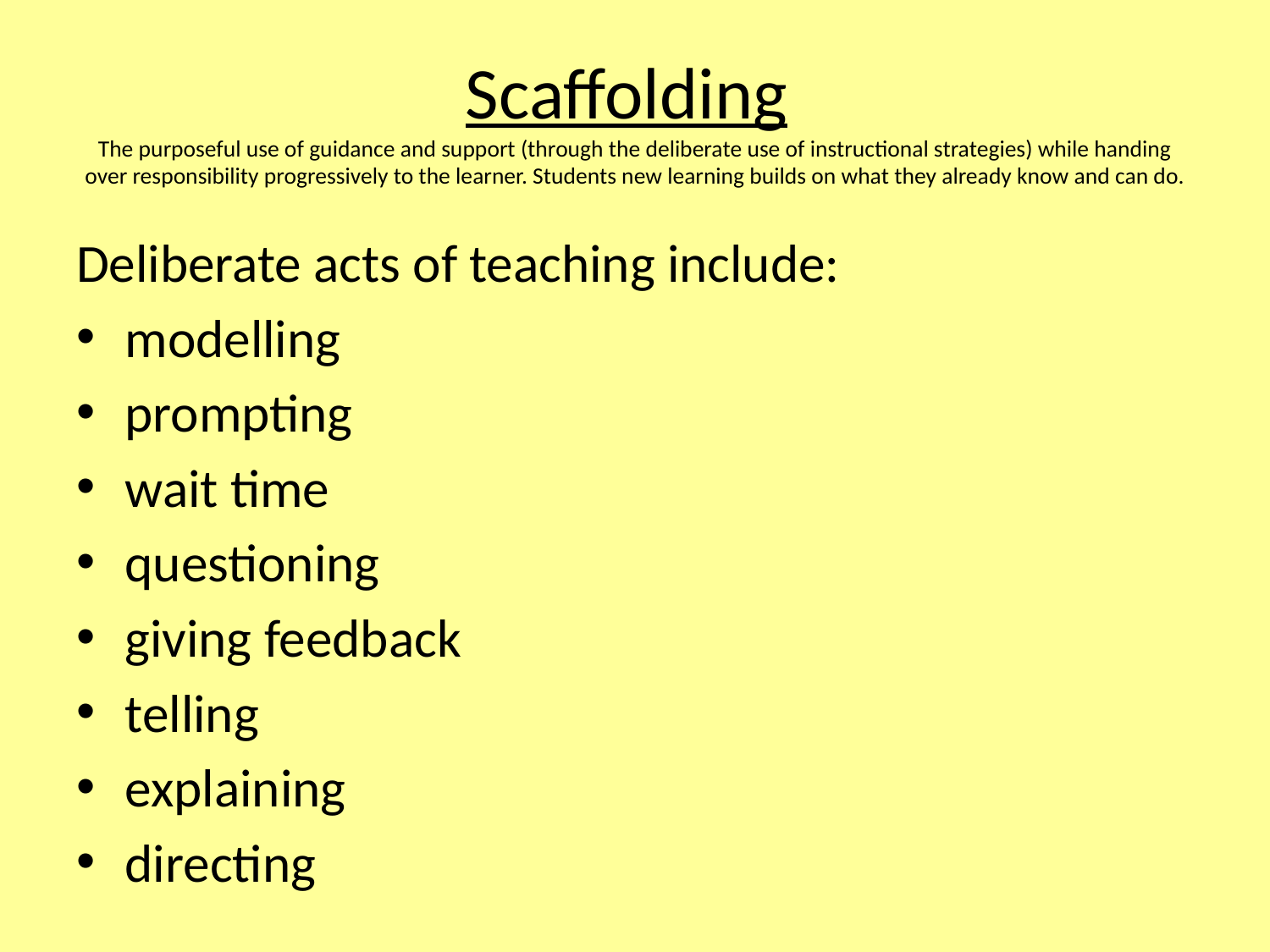

# Scaffolding The purposeful use of guidance and support (through the deliberate use of instructional strategies) while handing over responsibility progressively to the learner. Students new learning builds on what they already know and can do.
Deliberate acts of teaching include:
modelling
prompting
wait time
questioning
giving feedback
telling
explaining
directing